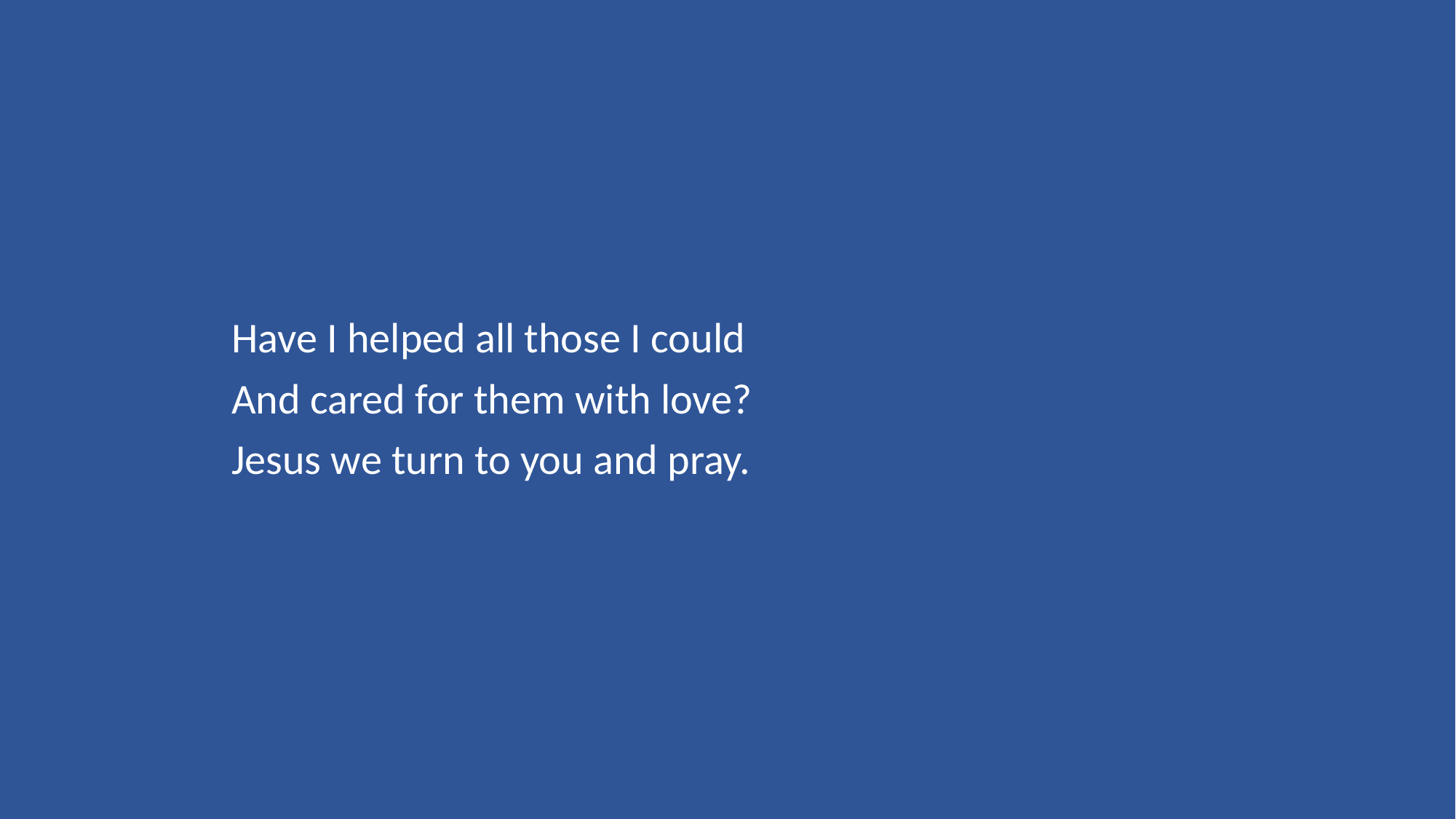

Have I helped all those I could
And cared for them with love?
Jesus we turn to you and pray.